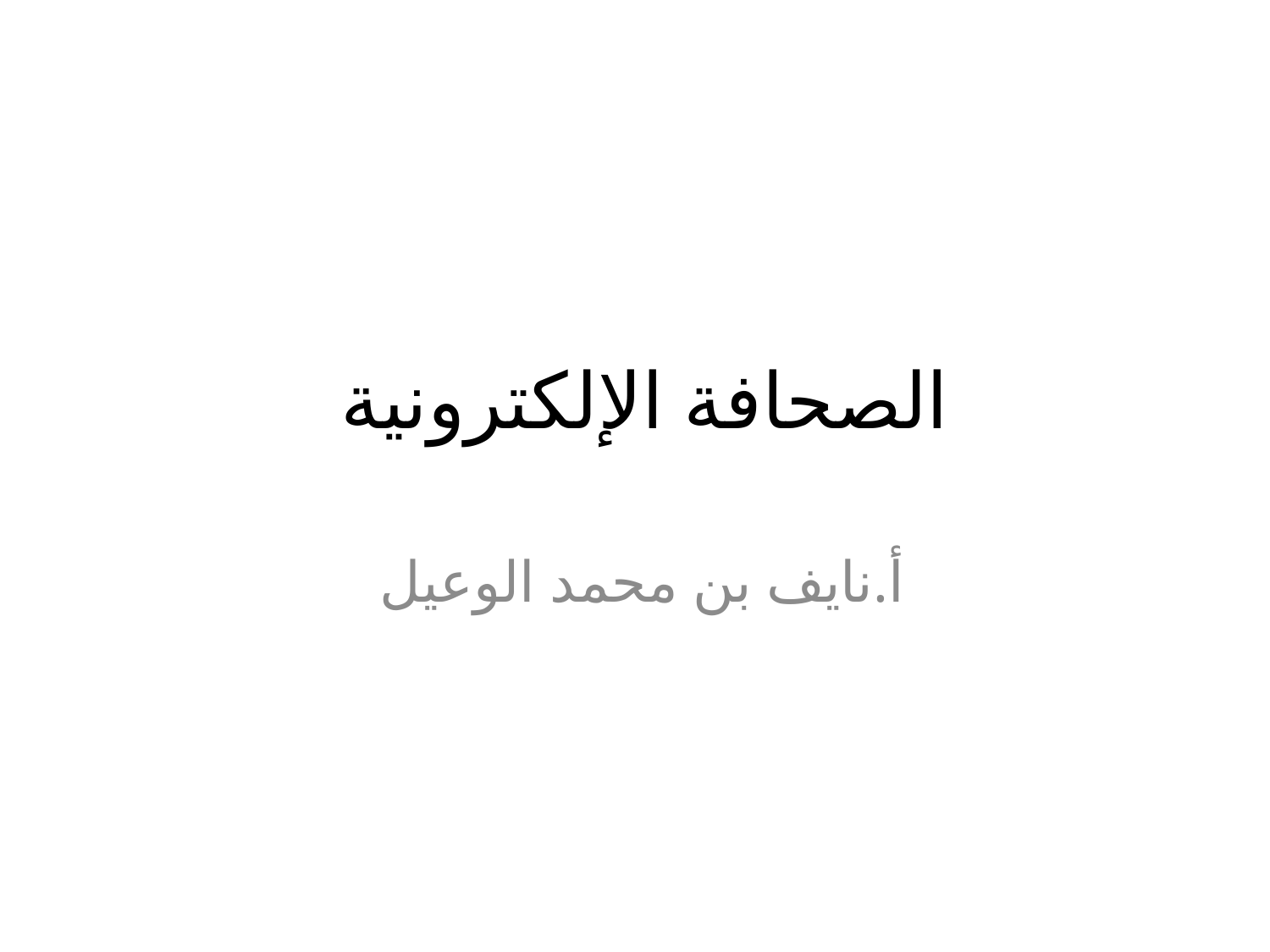

# الصحافة الإلكترونية
أ.نايف بن محمد الوعيل